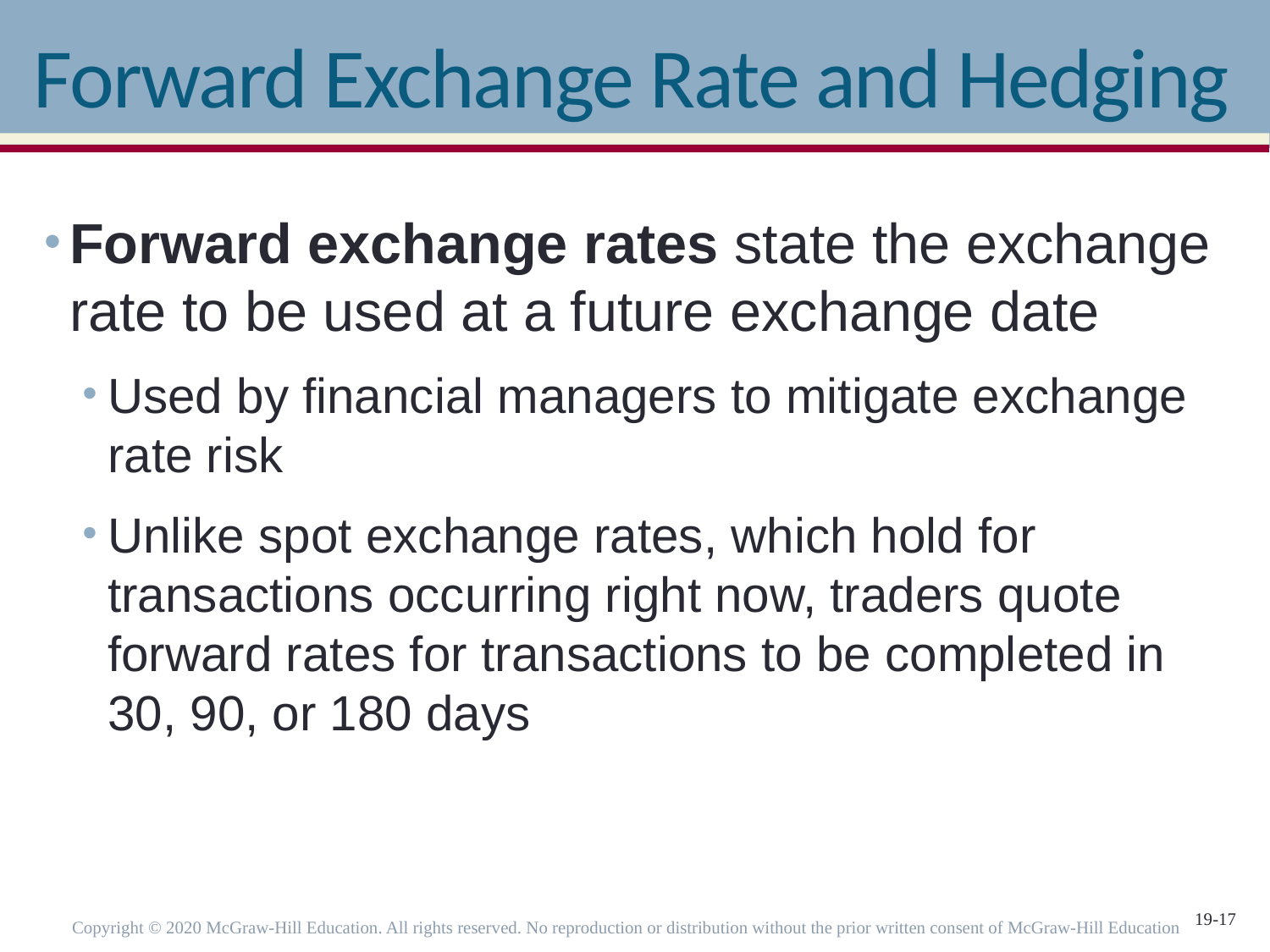

# Forward Exchange Rate and Hedging
Forward exchange rates state the exchange rate to be used at a future exchange date
Used by financial managers to mitigate exchange rate risk
Unlike spot exchange rates, which hold for transactions occurring right now, traders quote forward rates for transactions to be completed in 30, 90, or 180 days

Copyright © 2020 McGraw-Hill Education. All rights reserved. No reproduction or distribution without the prior written consent of McGraw-Hill Education